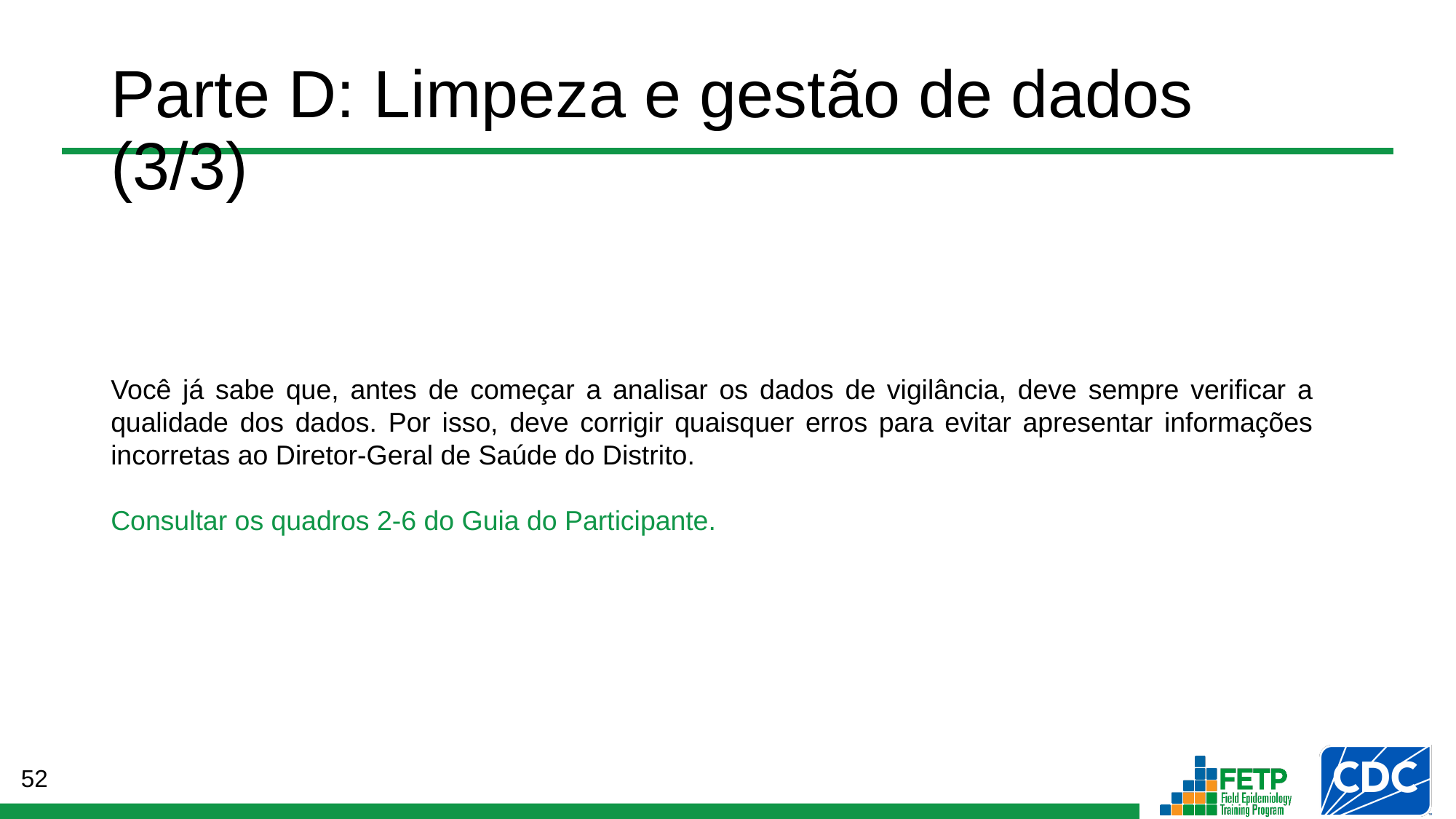

# Parte D: Limpeza e gestão de dados (3/3)
Você já sabe que, antes de começar a analisar os dados de vigilância, deve sempre verificar a qualidade dos dados. Por isso, deve corrigir quaisquer erros para evitar apresentar informações incorretas ao Diretor-Geral de Saúde do Distrito.

Consultar os quadros 2-6 do Guia do Participante.